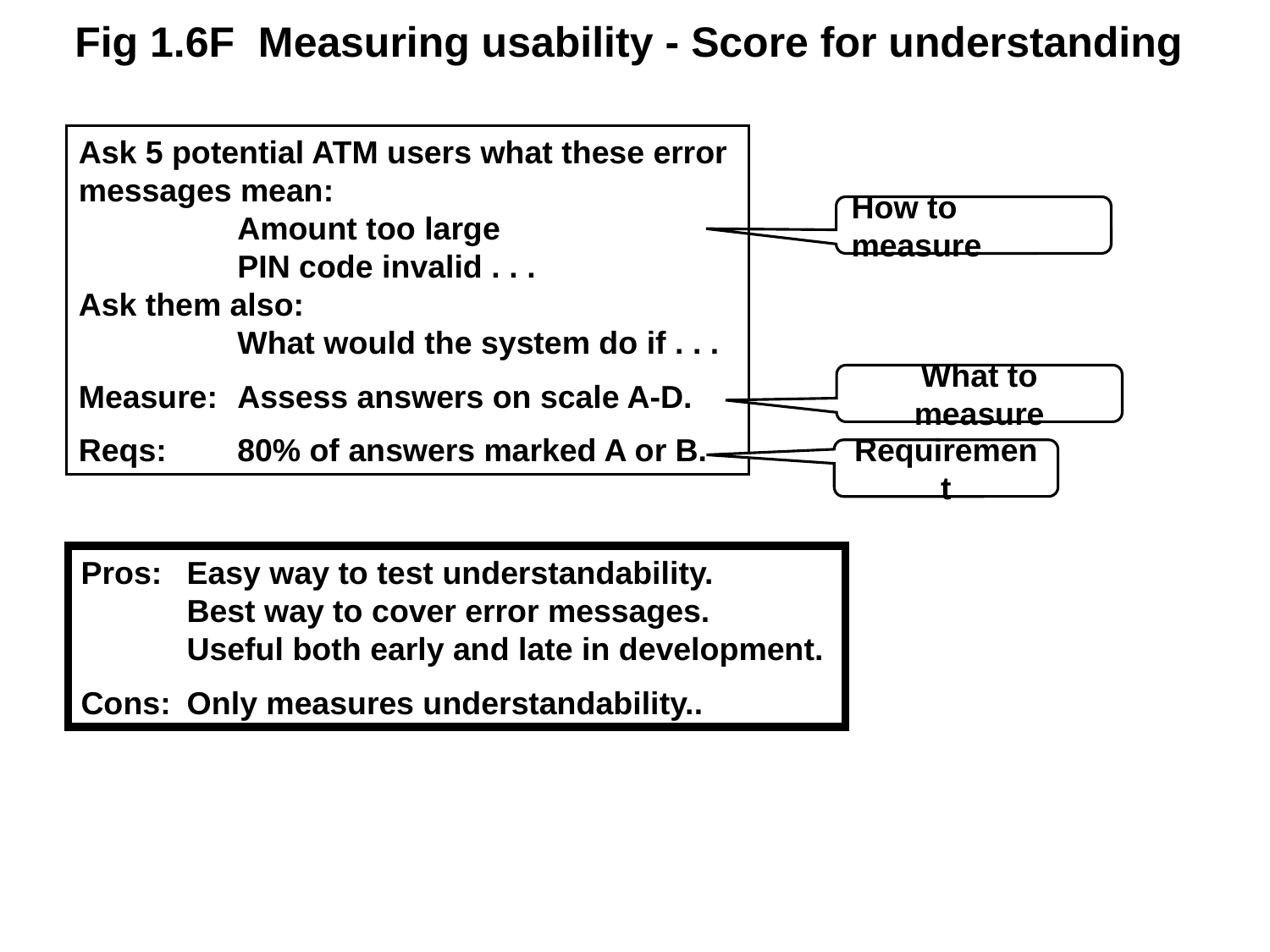

Fig 1.6F  Measuring usability - Score for understanding
Ask 5 potential ATM users what these error
messages mean:
	Amount too large
	PIN code invalid . . .
Ask them also:
	What would the system do if . . .
Measure:	Assess answers on scale A-D.
Reqs:	80% of answers marked A or B.
How to measure
What to measure
Requirement
Pros:	Easy way to test understandability.
	Best way to cover error messages.
	Useful both early and late in development.
Cons:	Only measures understandability..